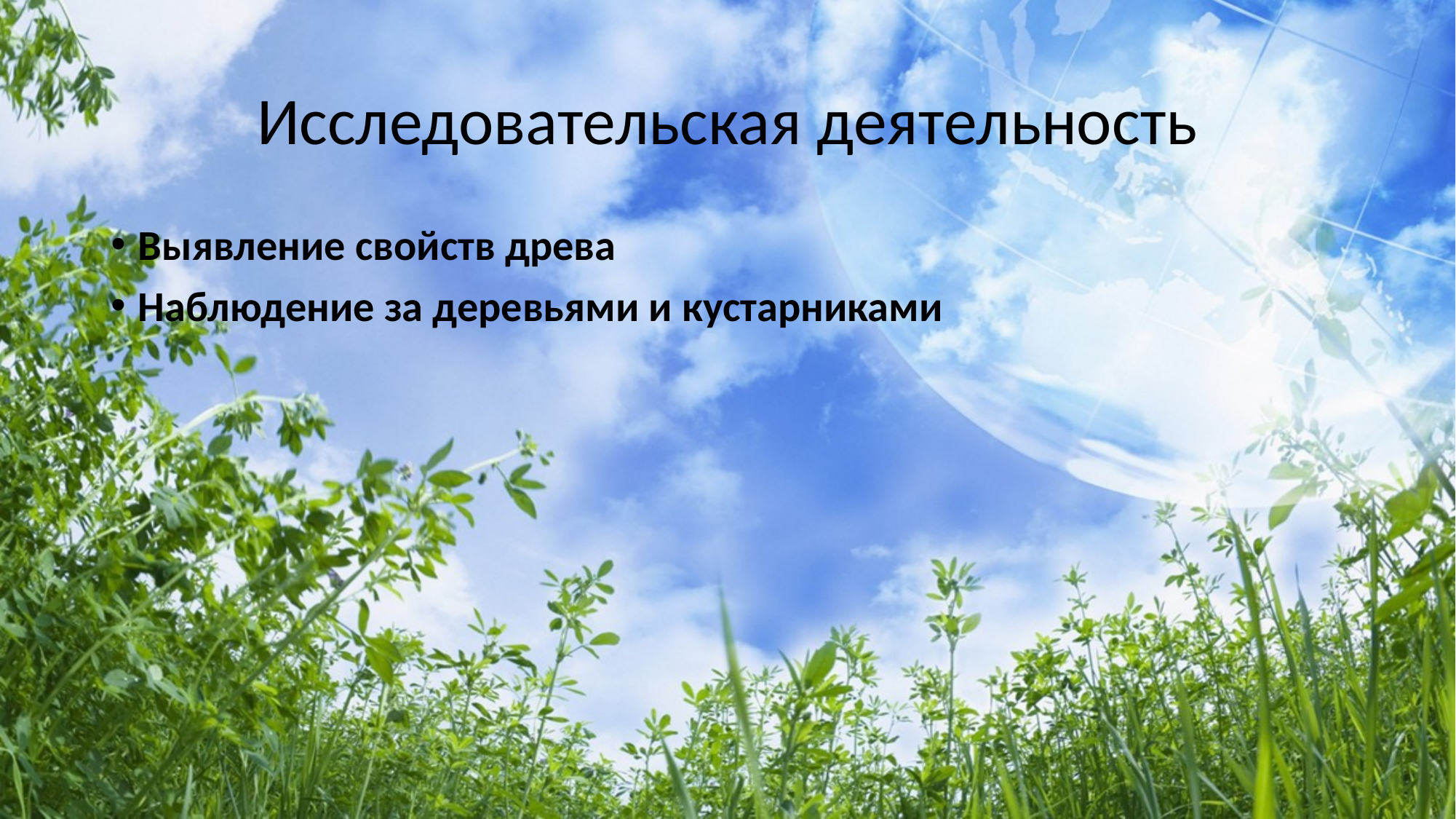

# Исследовательская деятельность
Выявление свойств древа
Наблюдение за деревьями и кустарниками